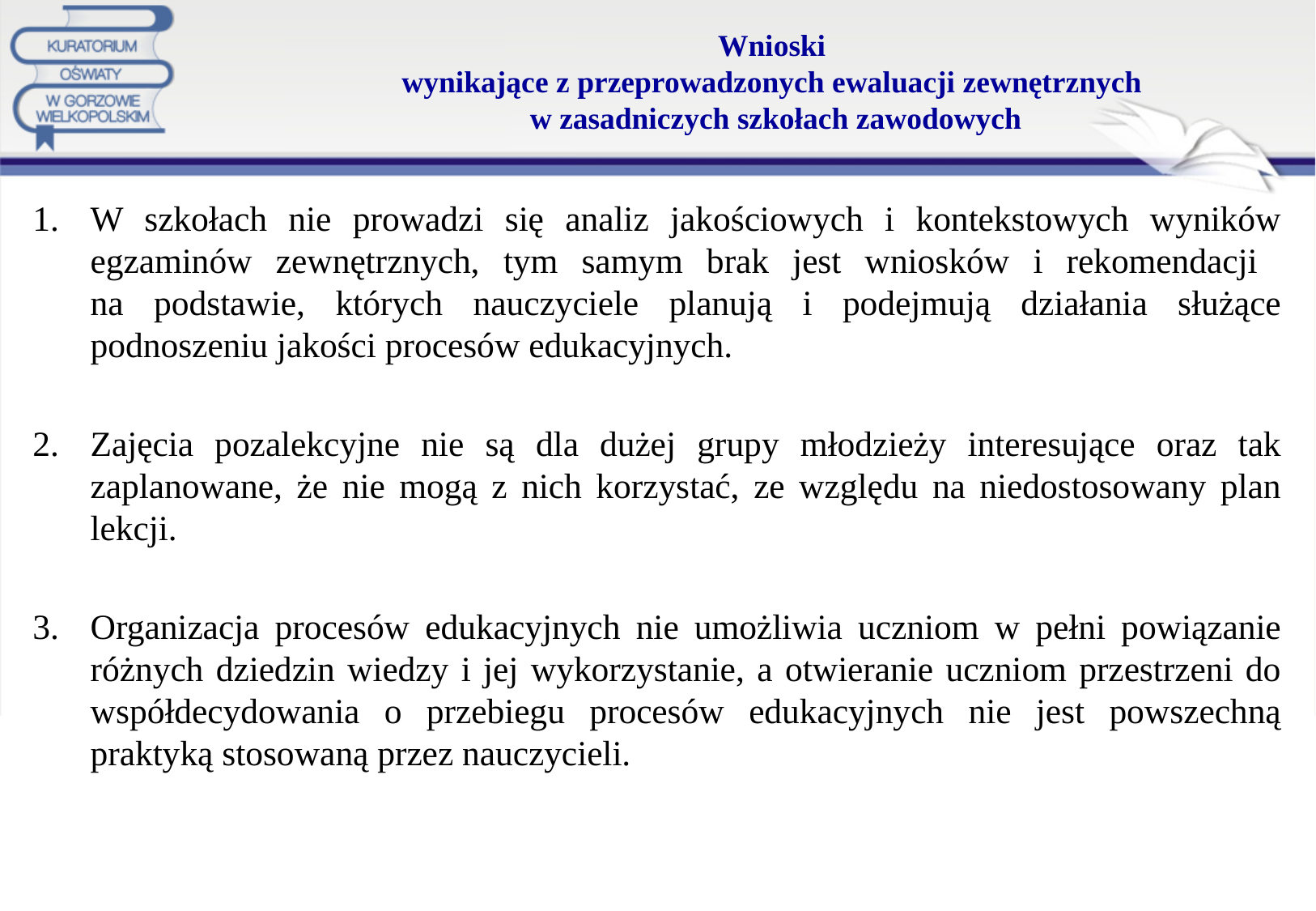

# Wnioski wynikające z przeprowadzonych ewaluacji zewnętrznych w zasadniczych szkołach zawodowych
W szkołach nie prowadzi się analiz jakościowych i kontekstowych wyników egzaminów zewnętrznych, tym samym brak jest wniosków i rekomendacji
na podstawie, których nauczyciele planują i podejmują działania służące podnoszeniu jakości procesów edukacyjnych.

Zajęcia pozalekcyjne nie są dla dużej grupy młodzieży interesujące oraz tak zaplanowane, że nie mogą z nich korzystać, ze względu na niedostosowany plan lekcji.

Organizacja procesów edukacyjnych nie umożliwia uczniom w pełni powiązanie różnych dziedzin wiedzy i jej wykorzystanie, a otwieranie uczniom przestrzeni do współdecydowania o przebiegu procesów edukacyjnych nie jest powszechną praktyką stosowaną przez nauczycieli.